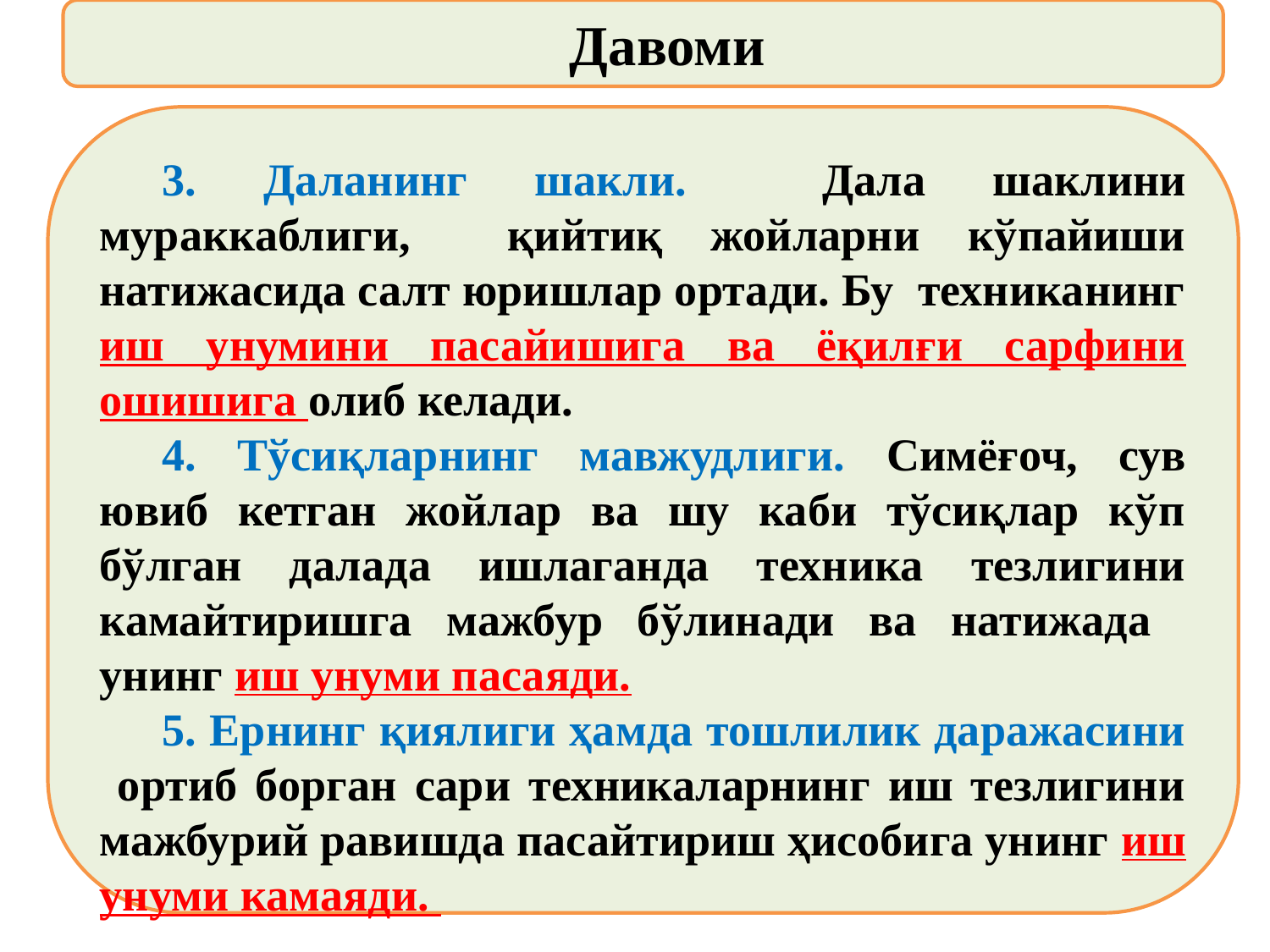

Давоми

3. Даланинг шакли.  Дала шаклини мураккаблиги,  қийтиқ жойларни кўпайиши натижасида салт юришлар ортади. Бу  техниканинг иш унумини пасайишига ва ёқилғи сарфини ошишига олиб келади.
4. Тўсиқларнинг мавжудлиги. Симёғоч, сув ювиб кетган жойлар ва шу каби тўсиқлар кўп бўлган далада ишлаганда техника тезлигини камайтиришга мажбур бўлинади ва натижада  унинг иш унуми пасаяди.
5. Ернинг қиялиги ҳамда тошлилик даражасини  ортиб борган сари техникаларнинг иш тезлигини мажбурий равишда пасайтириш ҳисобига унинг иш унуми камаяди.